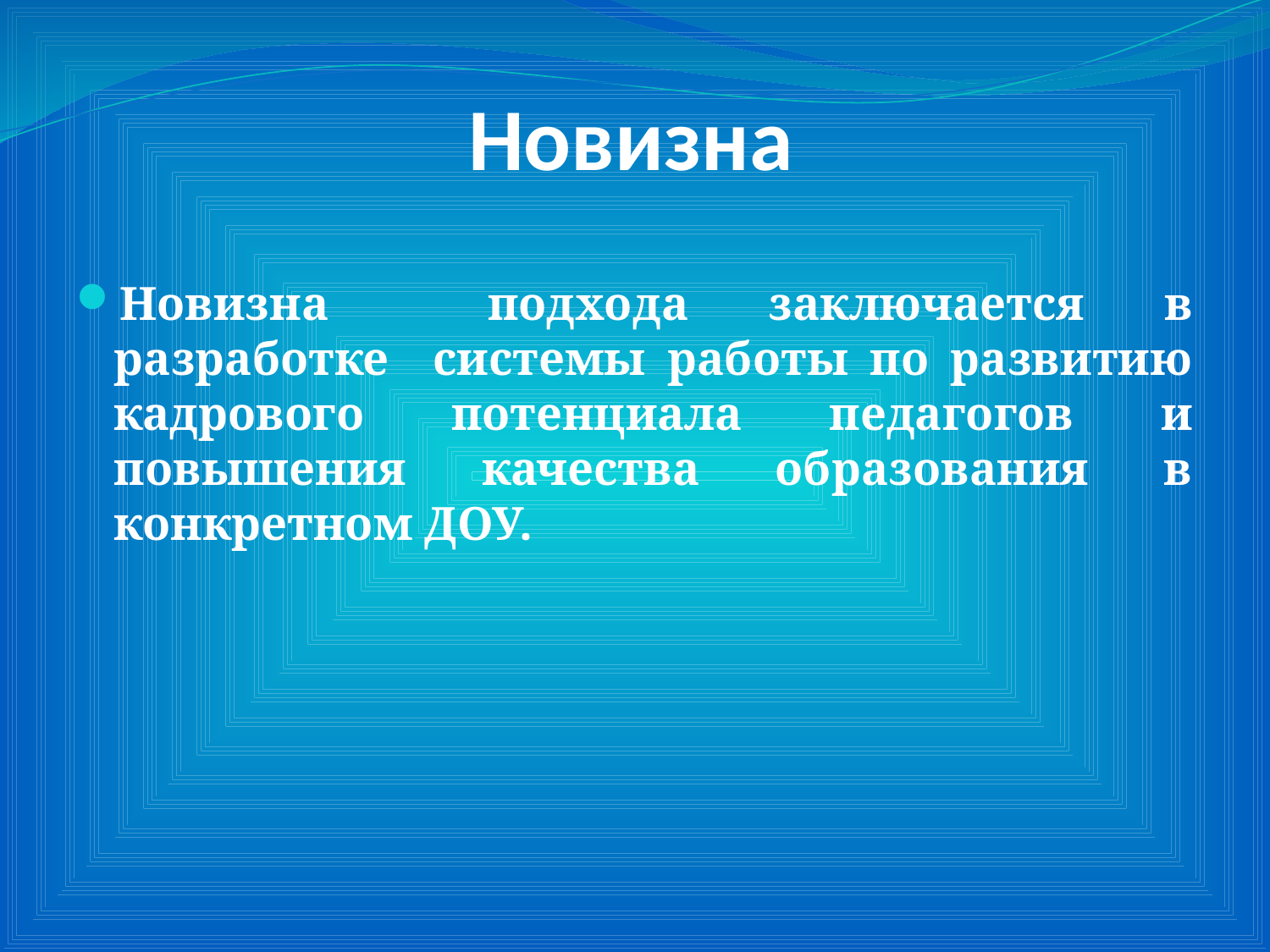

# Новизна
Новизна  подхода заключается в разработке  системы работы по развитию кадрового потенциала педагогов и повышения качества образования в конкретном ДОУ.